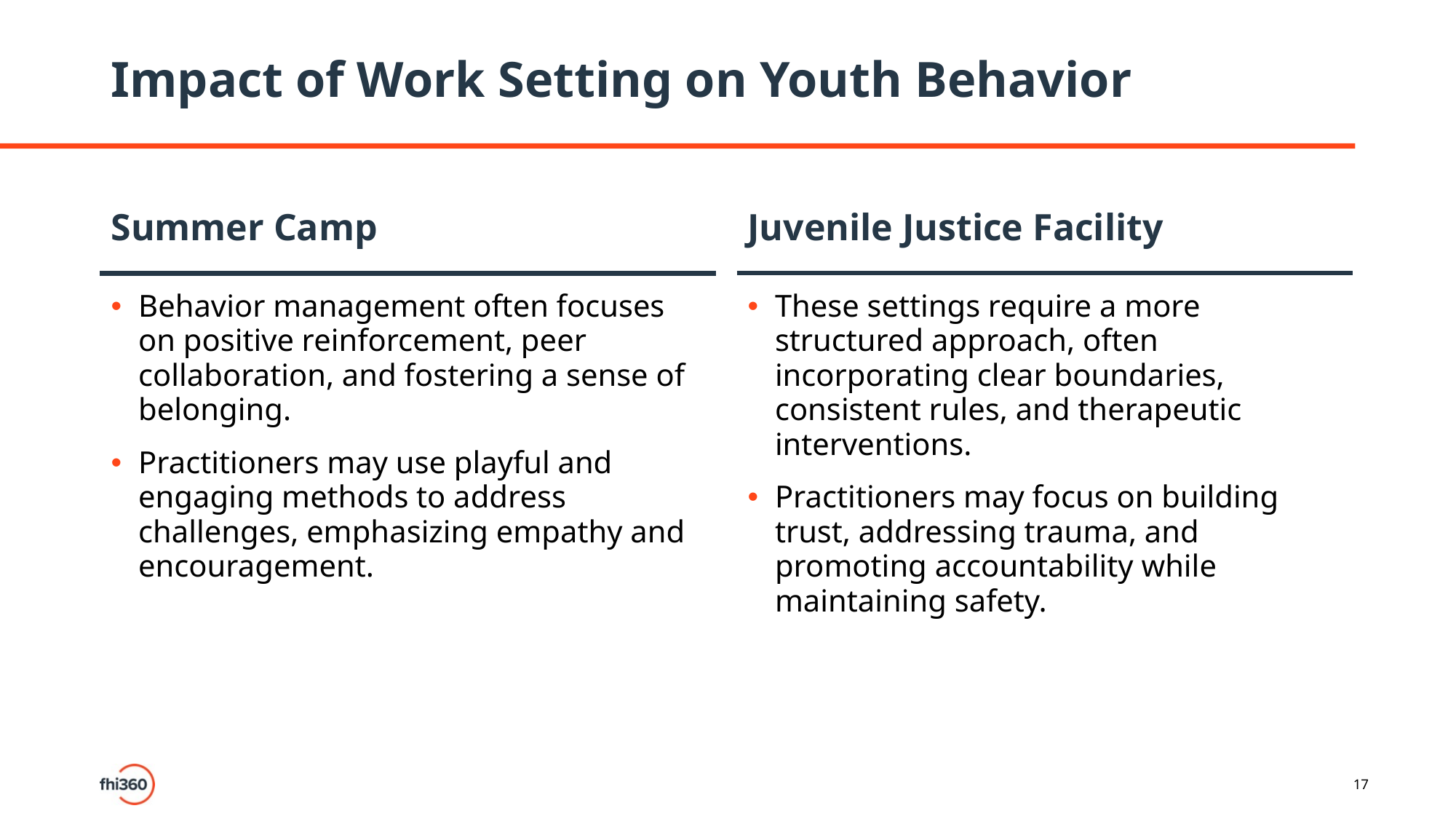

# Impact of Work Setting on Youth Behavior
Summer Camp
Juvenile Justice Facility
Behavior management often focuses on positive reinforcement, peer collaboration, and fostering a sense of belonging.
Practitioners may use playful and engaging methods to address challenges, emphasizing empathy and encouragement.
These settings require a more structured approach, often incorporating clear boundaries, consistent rules, and therapeutic interventions.
Practitioners may focus on building trust, addressing trauma, and promoting accountability while maintaining safety.